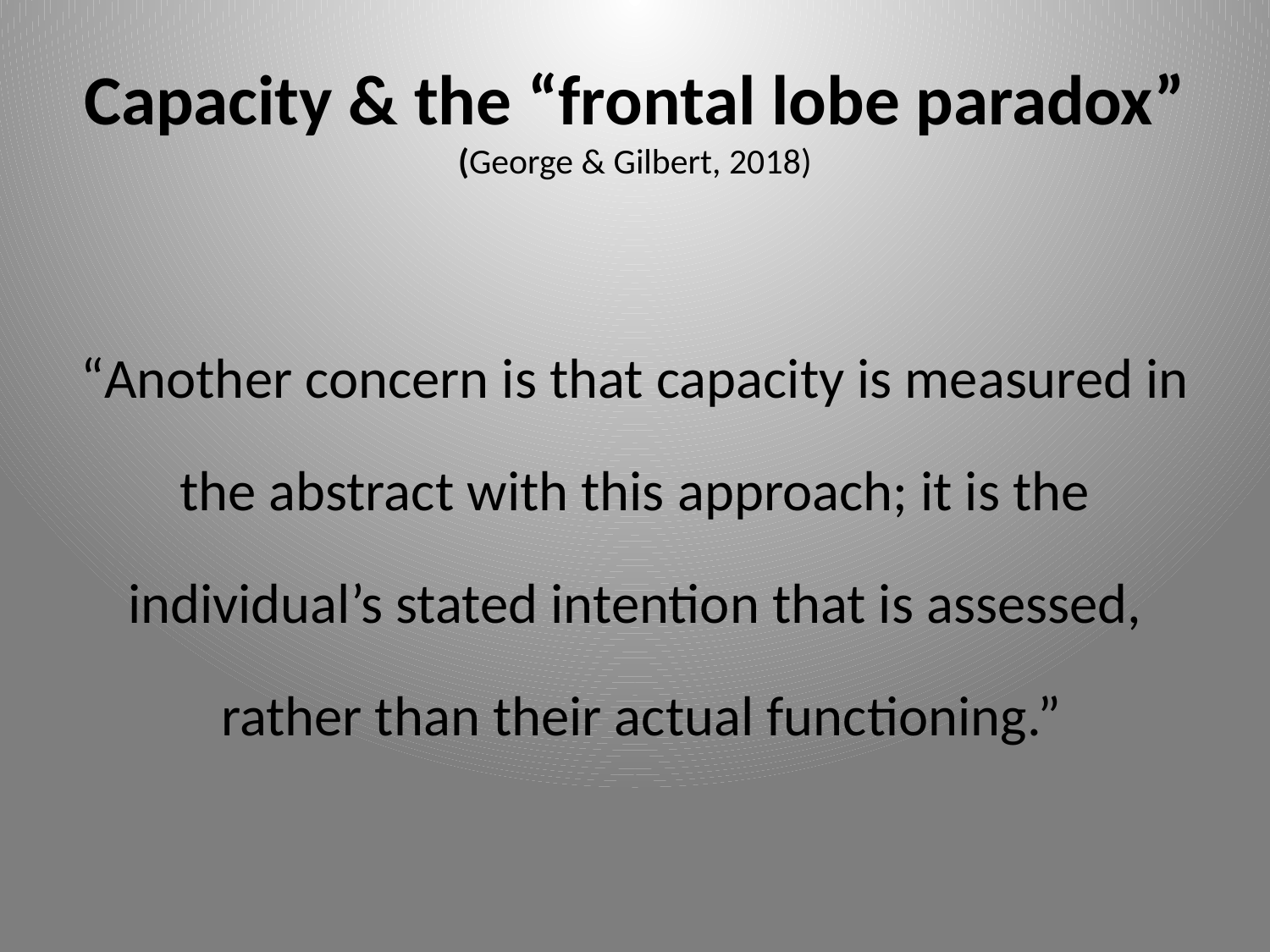

# Capacity & the “frontal lobe paradox” (George & Gilbert, 2018)

“Another concern is that capacity is measured in
 the abstract with this approach; it is the
individual’s stated intention that is assessed,
 rather than their actual functioning.”